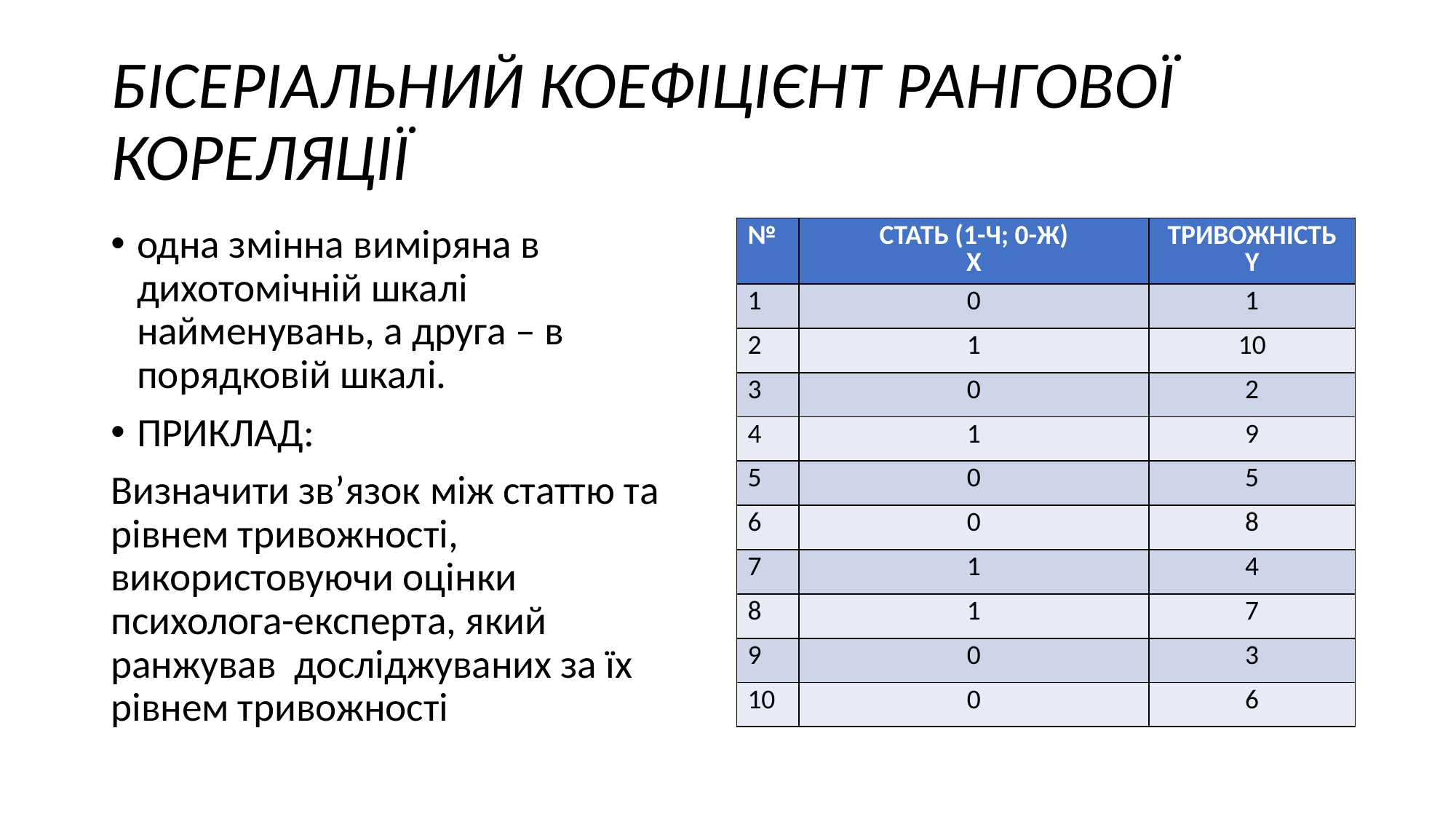

# БІСЕРІАЛЬНИЙ КОЕФІЦІЄНТ РАНГОВОЇ КОРЕЛЯЦІЇ
одна змінна виміряна в дихотомічній шкалі найменувань, а друга – в порядковій шкалі.
ПРИКЛАД:
Визначити зв’язок між статтю та рівнем тривожності, використовуючи оцінки психолога-експерта, який ранжував  досліджуваних за їх рівнем тривожності
| № | СТАТЬ (1-Ч; 0-Ж) X | ТРИВОЖНІСТЬ Y |
| --- | --- | --- |
| 1 | 0 | 1 |
| 2 | 1 | 10 |
| 3 | 0 | 2 |
| 4 | 1 | 9 |
| 5 | 0 | 5 |
| 6 | 0 | 8 |
| 7 | 1 | 4 |
| 8 | 1 | 7 |
| 9 | 0 | 3 |
| 10 | 0 | 6 |